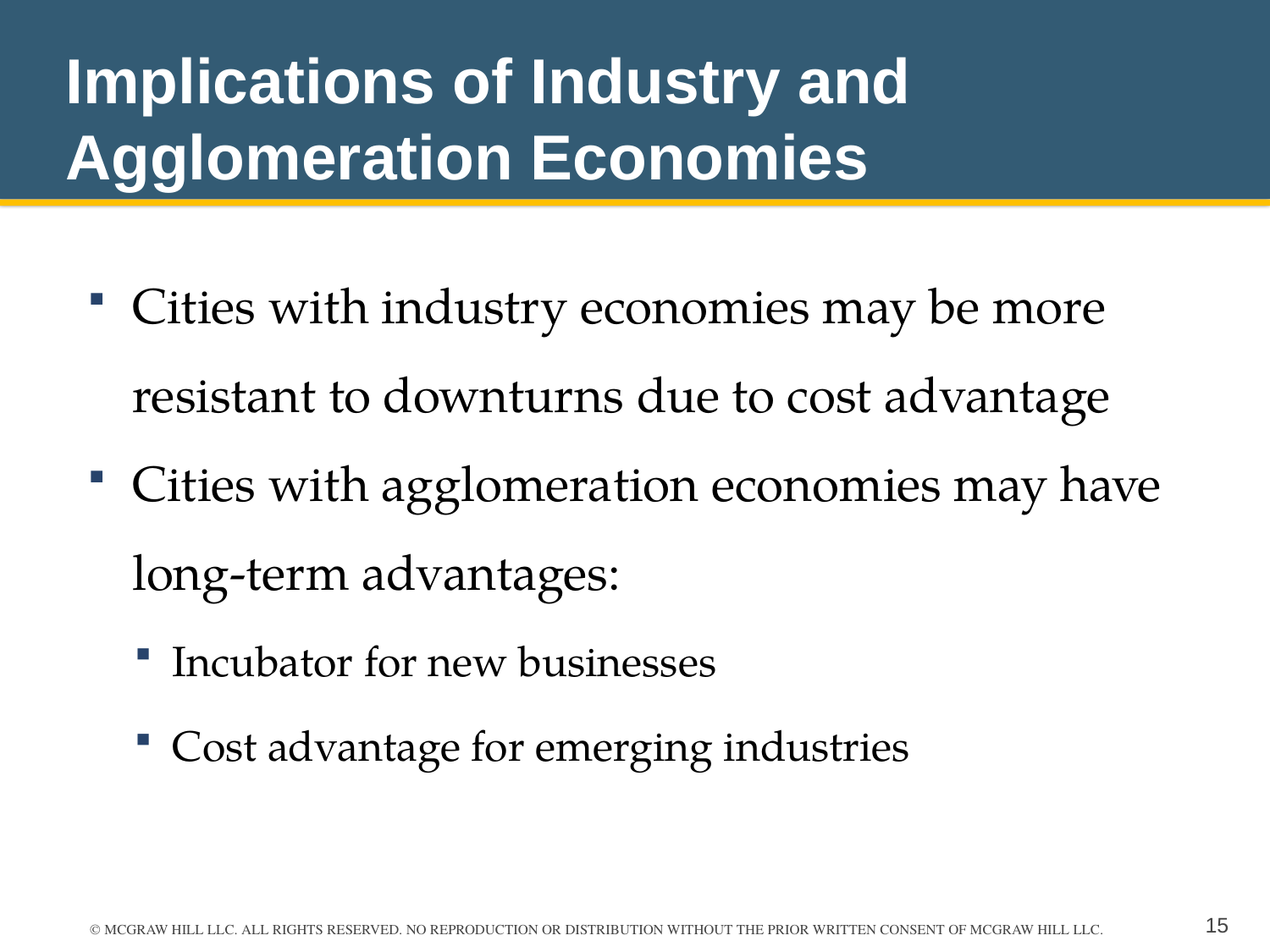

# Implications of Industry and Agglomeration Economies
Cities with industry economies may be more resistant to downturns due to cost advantage
Cities with agglomeration economies may have long-term advantages:
Incubator for new businesses
Cost advantage for emerging industries
© MCGRAW HILL LLC. ALL RIGHTS RESERVED. NO REPRODUCTION OR DISTRIBUTION WITHOUT THE PRIOR WRITTEN CONSENT OF MCGRAW HILL LLC.
15